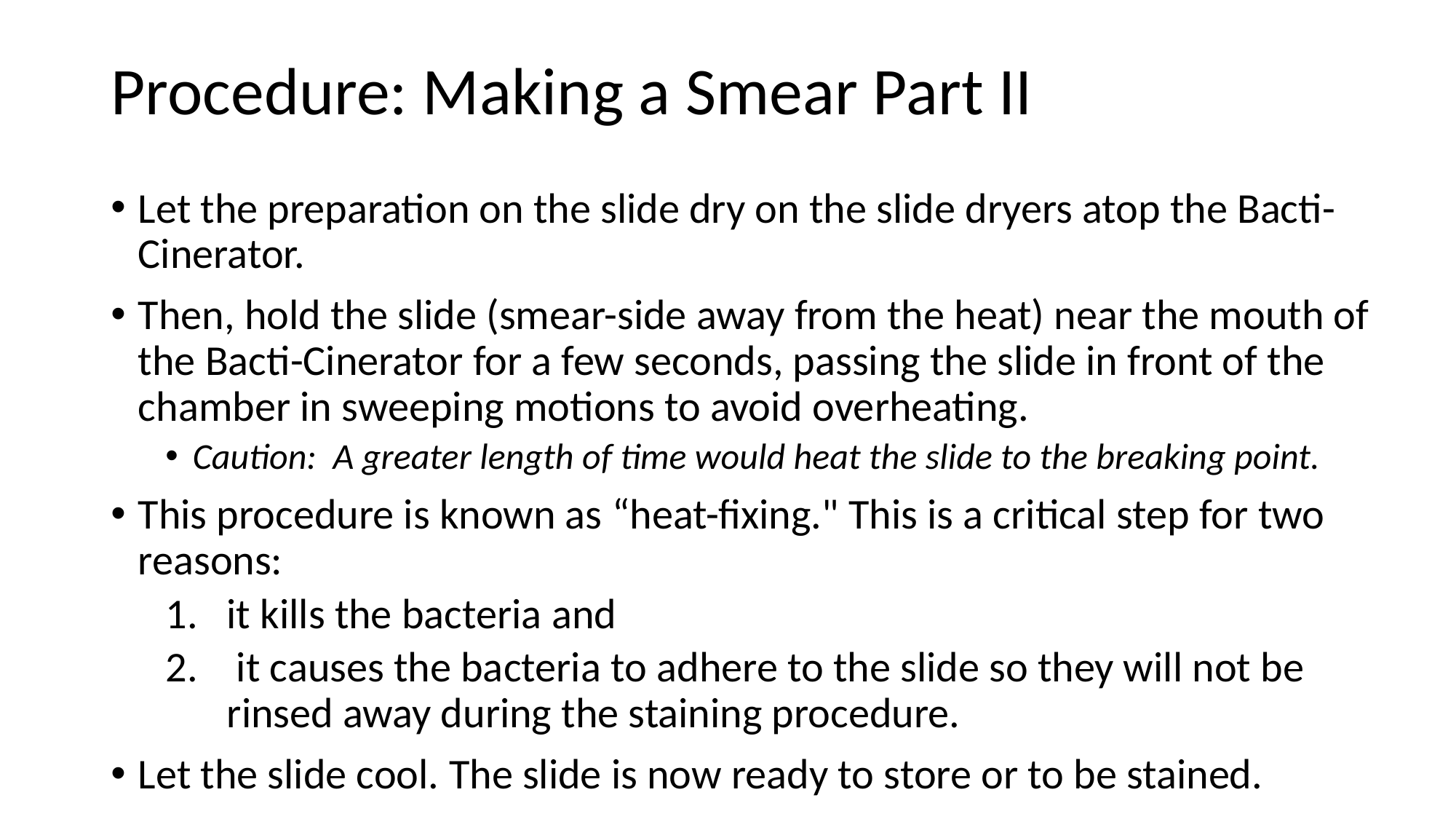

# Procedure: Making a Smear Part II
Let the preparation on the slide dry on the slide dryers atop the Bacti-Cinerator.
Then, hold the slide (smear-side away from the heat) near the mouth of the Bacti-Cinerator for a few seconds, passing the slide in front of the chamber in sweeping motions to avoid overheating.
Caution:  A greater length of time would heat the slide to the breaking point.
This procedure is known as “heat-fixing." This is a critical step for two reasons:
it kills the bacteria and
 it causes the bacteria to adhere to the slide so they will not be rinsed away during the staining procedure.
Let the slide cool. The slide is now ready to store or to be stained.